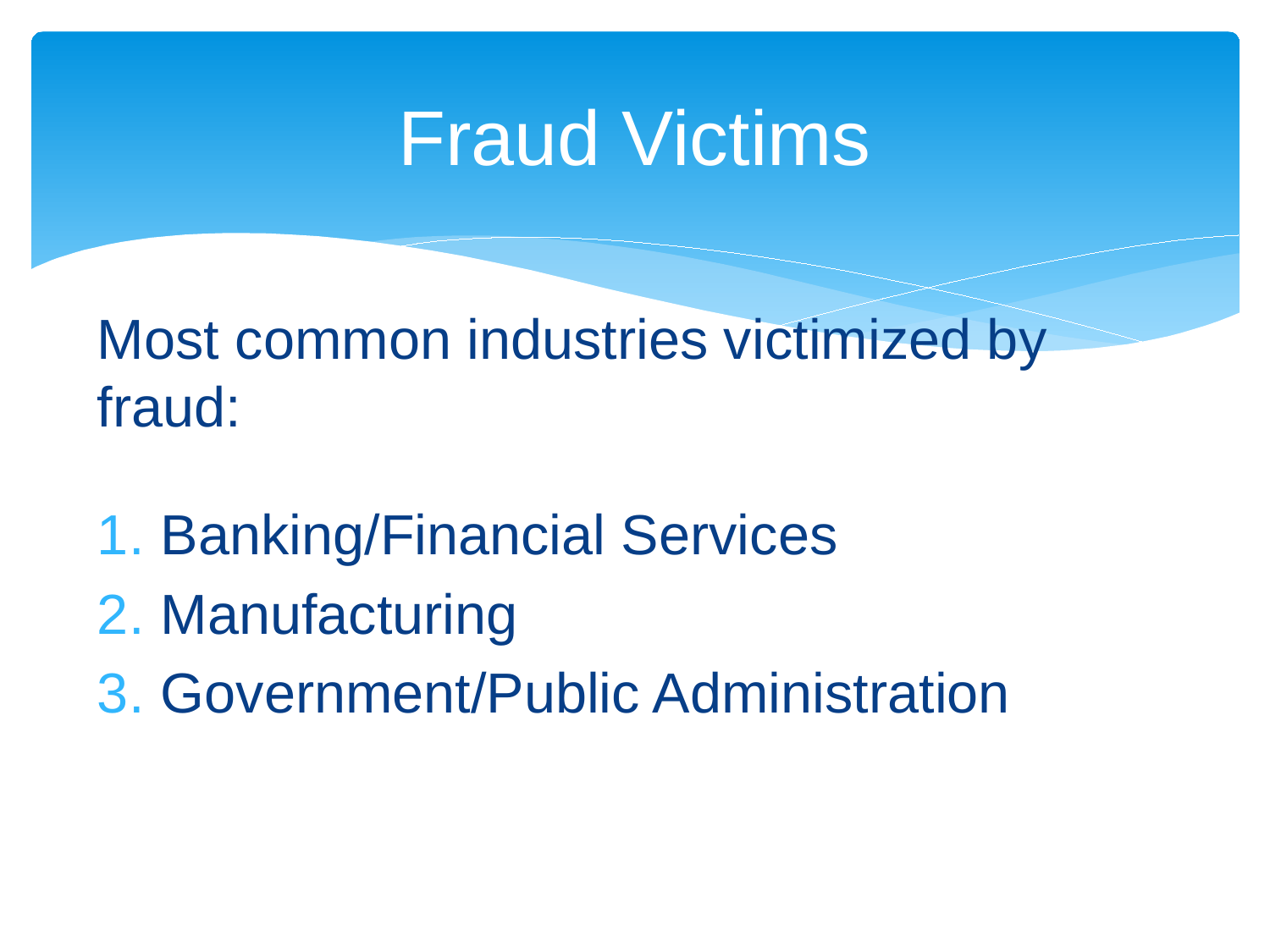

# Fraud Victims
Most common industries victimized by fraud:

Banking/Financial Services
Manufacturing
Government/Public Administration